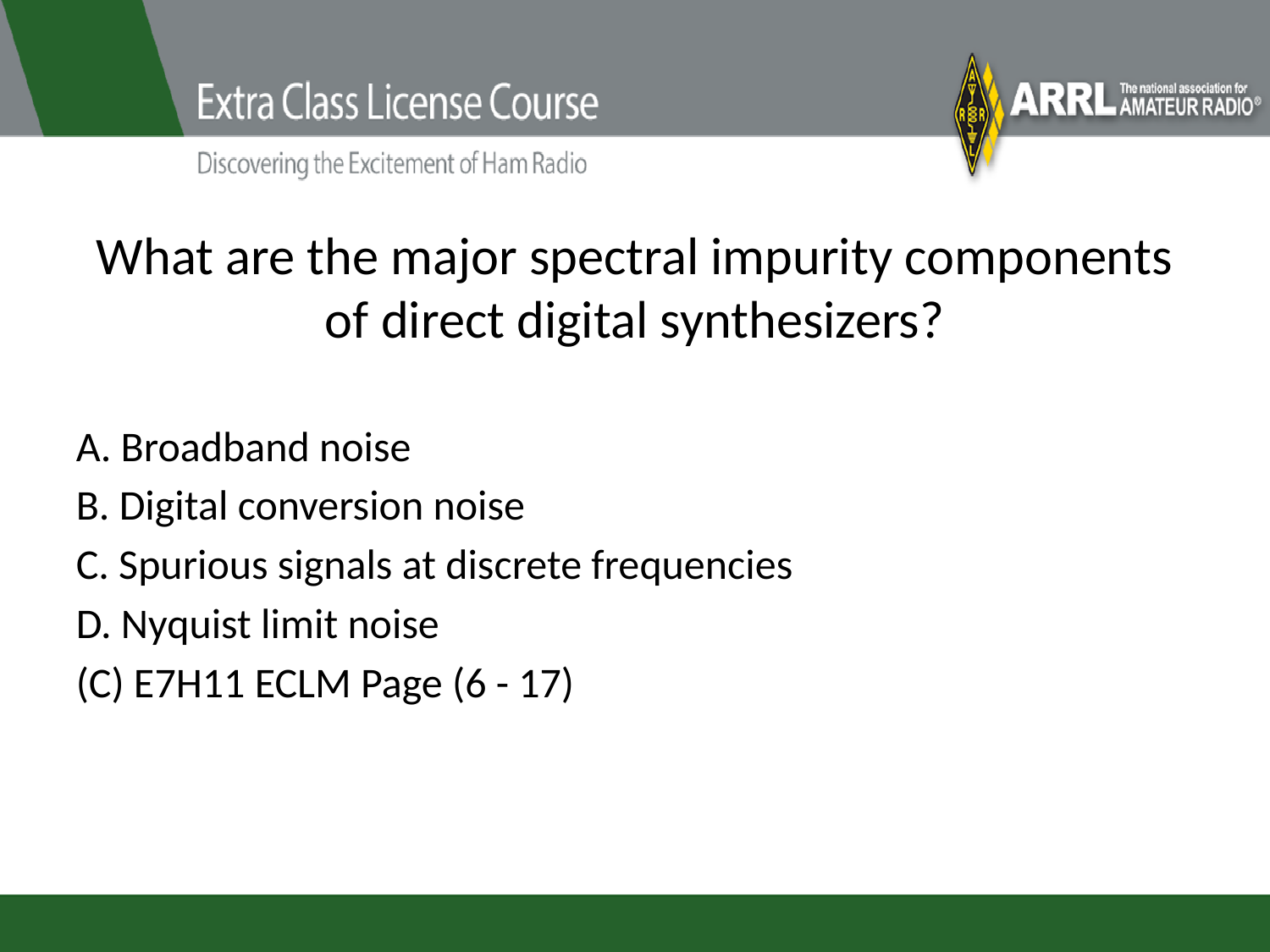

# What are the major spectral impurity components of direct digital synthesizers?
A. Broadband noise
B. Digital conversion noise
C. Spurious signals at discrete frequencies
D. Nyquist limit noise
(C) E7H11 ECLM Page (6 - 17)